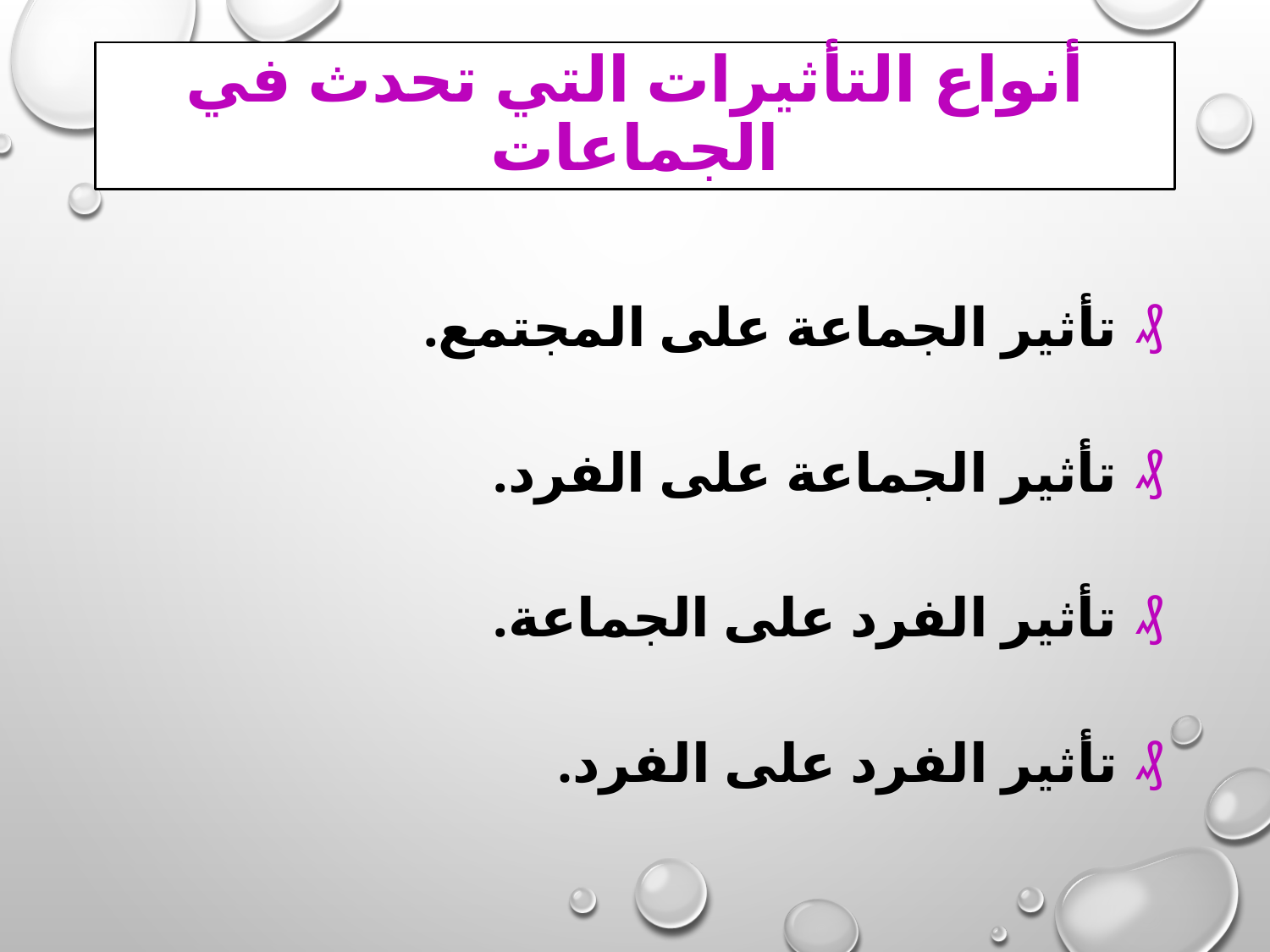

# أنواع التأثيرات التي تحدث في الجماعات
 تأثير الجماعة على المجتمع.
 تأثير الجماعة على الفرد.
 تأثير الفرد على الجماعة.
 تأثير الفرد على الفرد.